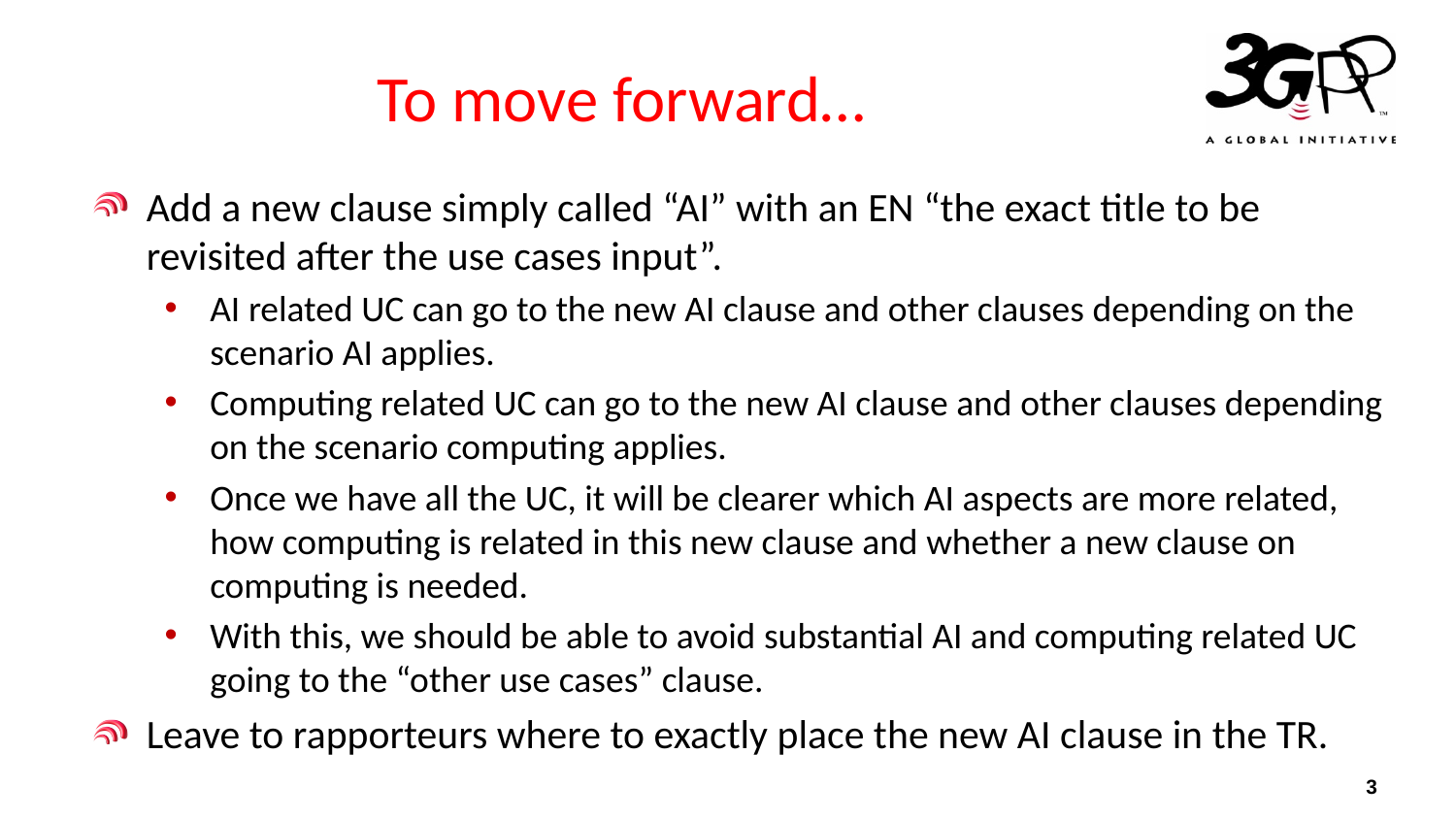

# To move forward…
Add a new clause simply called “AI” with an EN “the exact title to be revisited after the use cases input”.
AI related UC can go to the new AI clause and other clauses depending on the scenario AI applies.
Computing related UC can go to the new AI clause and other clauses depending on the scenario computing applies.
Once we have all the UC, it will be clearer which AI aspects are more related, how computing is related in this new clause and whether a new clause on computing is needed.
With this, we should be able to avoid substantial AI and computing related UC going to the “other use cases” clause.
Leave to rapporteurs where to exactly place the new AI clause in the TR.